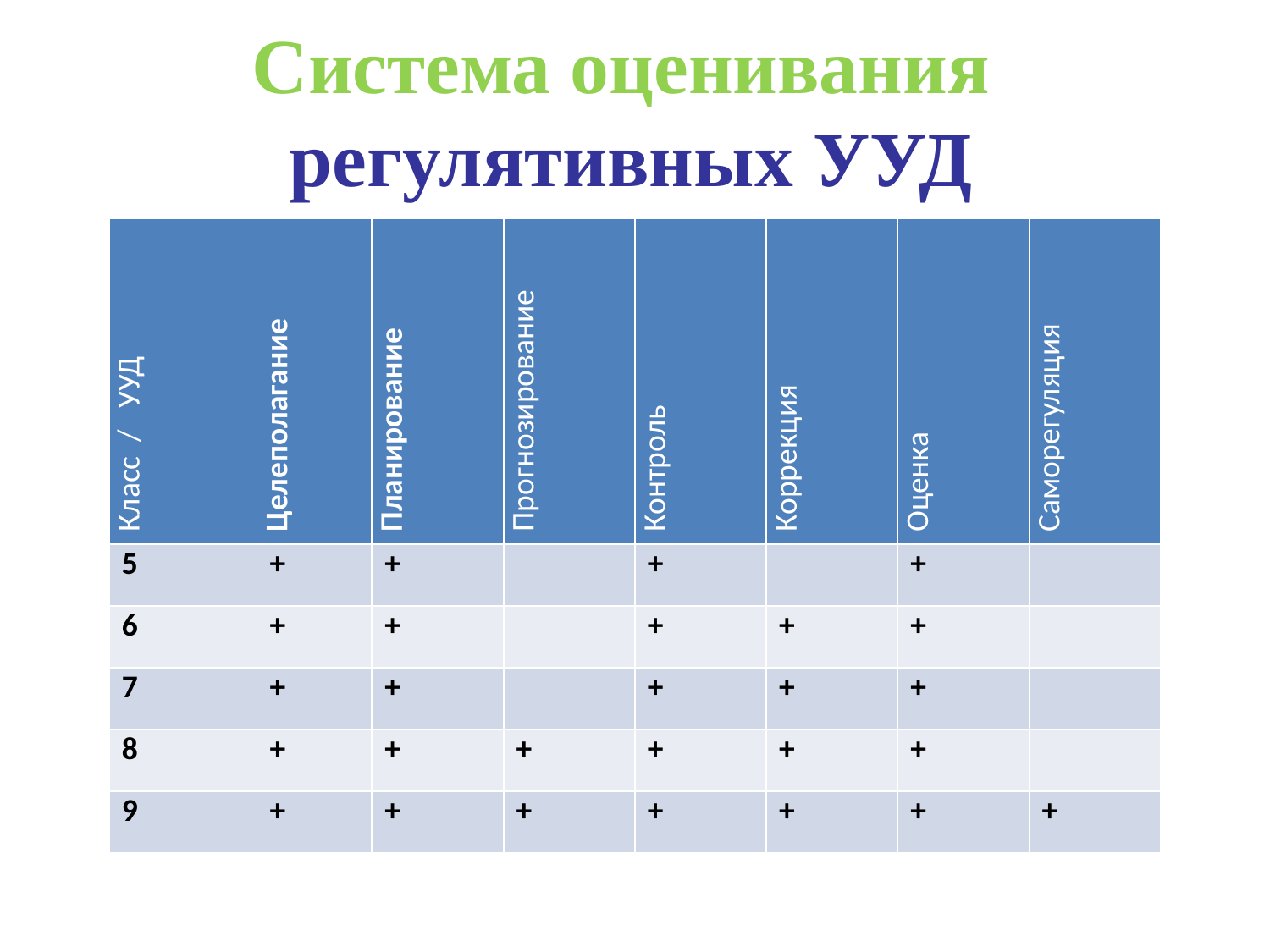

# Система оценивания  регулятивных УУД
| Класс / УУД | Целеполагание | Планирование | Прогнозирование | Контроль | Коррекция | Оценка | Саморегуляция |
| --- | --- | --- | --- | --- | --- | --- | --- |
| 5 | + | + |  | + |  | + |  |
| 6 | + | + |  | + | + | + |  |
| 7 | + | + |  | + | + | + |  |
| 8 | + | + | + | + | + | + |  |
| 9 | + | + | + | + | + | + | + |